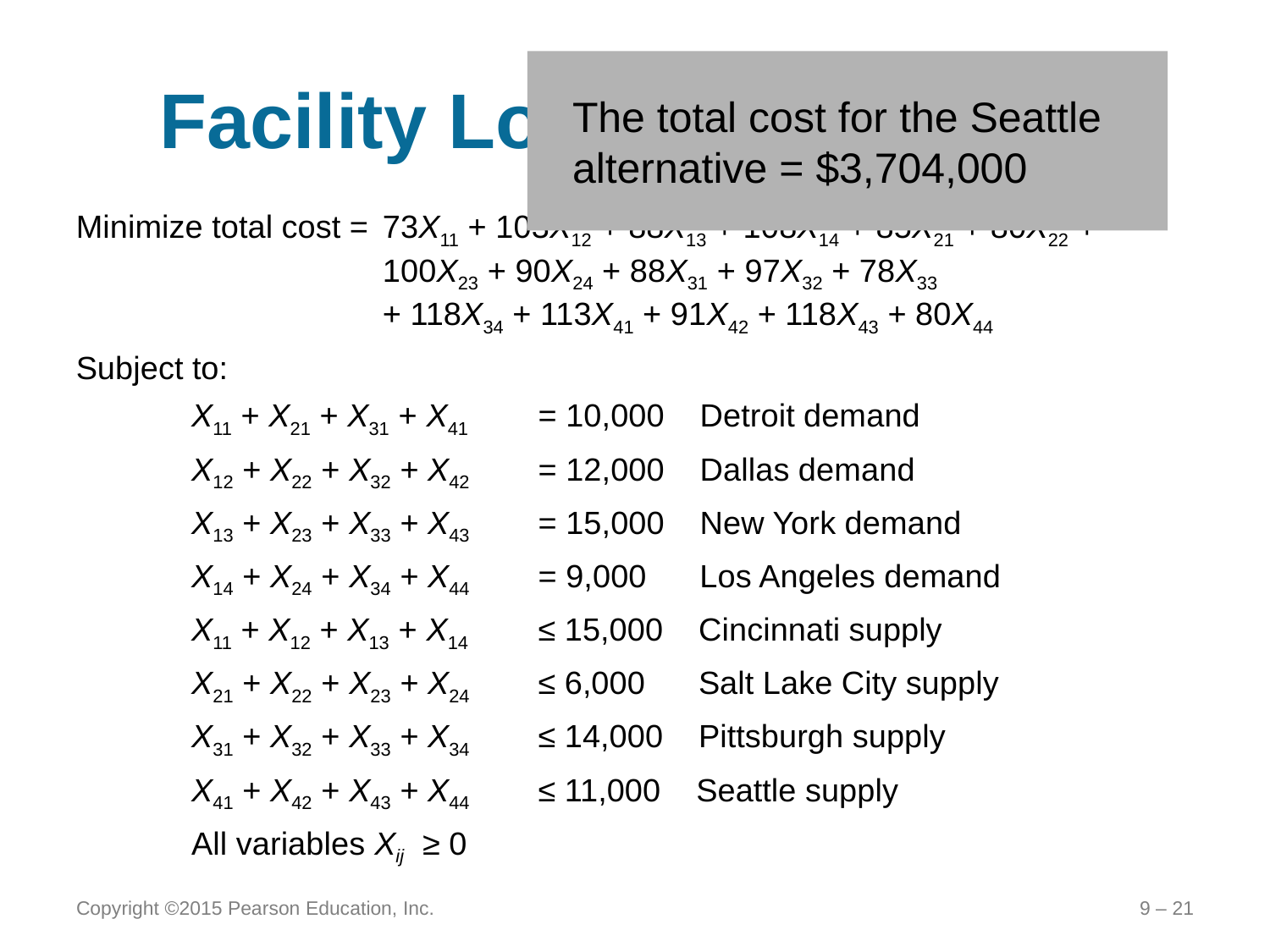

# Facility Location Analysis
The total cost for the Seattle alternative = $3,704,000
Minimize total cost =	73X11 + 103X12 + 88X13 + 108X14 + 85X21 + 80X22 + 100X23 + 90X24 + 88X31 + 97X32 + 78X33
+ 118X34 + 113X41 + 91X42 + 118X43 + 80X44
Subject to:
	X11 + X21 + X31 + X41	= 10,000    Detroit demand
	X12 + X22 + X32 + X42	= 12,000    Dallas demand
	X13 + X23 + X33 + X43	= 15,000    New York demand
	X14 + X24 + X34 + X44	= 9,000      Los Angeles demand
	X11 + X12 + X13 + X14	≤ 15,000    Cincinnati supply
	X21 + X22 + X23 + X24	≤ 6,000      Salt Lake City supply
	X31 + X32 + X33 + X34	≤ 14,000    Pittsburgh supply
	X41 + X42 + X43 + X44	≤ 11,000    Seattle supply
	All variables Xij	≥ 0
Copyright ©2015 Pearson Education, Inc.
9 – 21